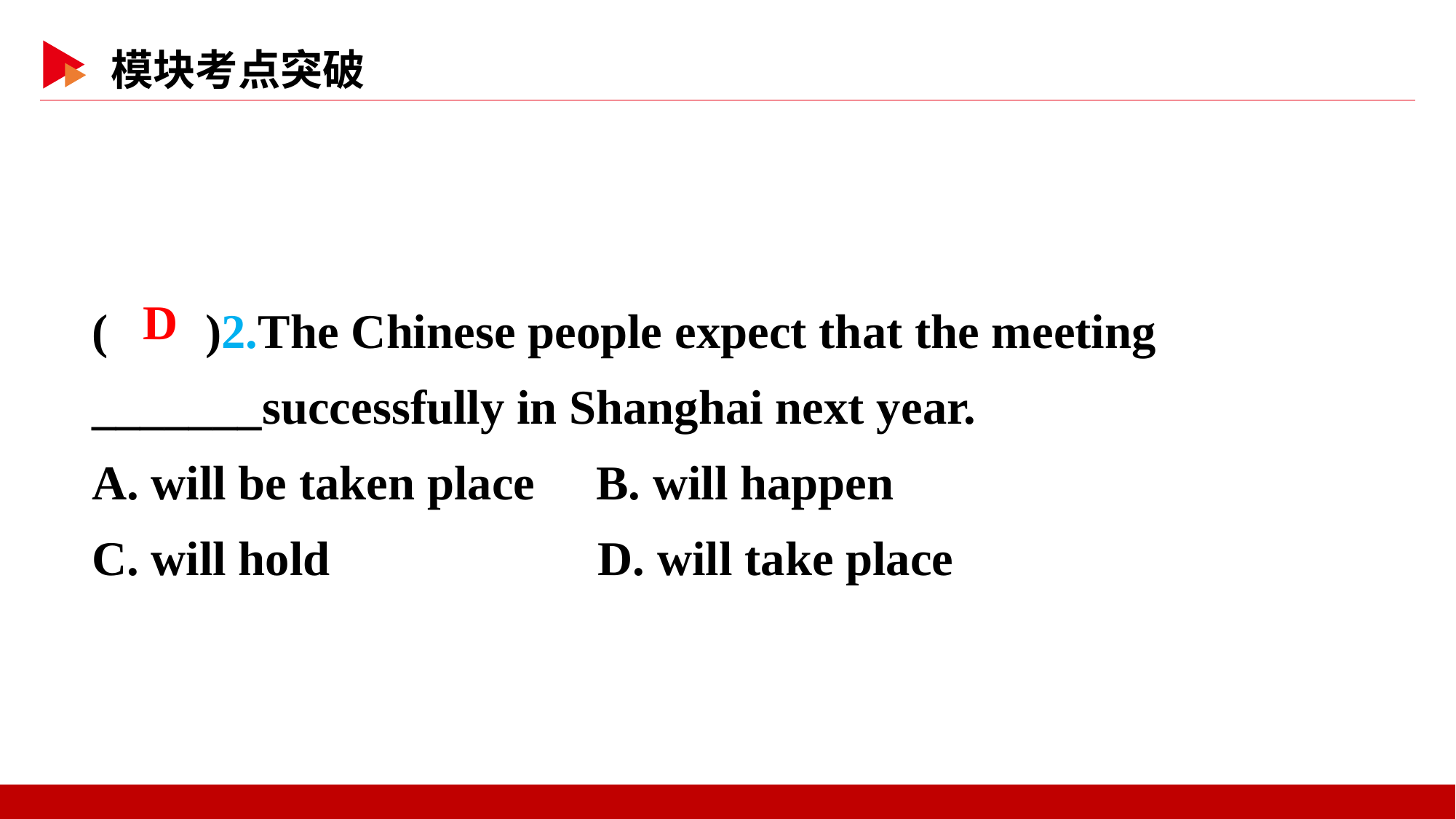

(        )2.The Chinese people expect that the meeting _______successfully in Shanghai next year.
A. will be taken place     B. will happen
C. will hold                      D. will take place
   D